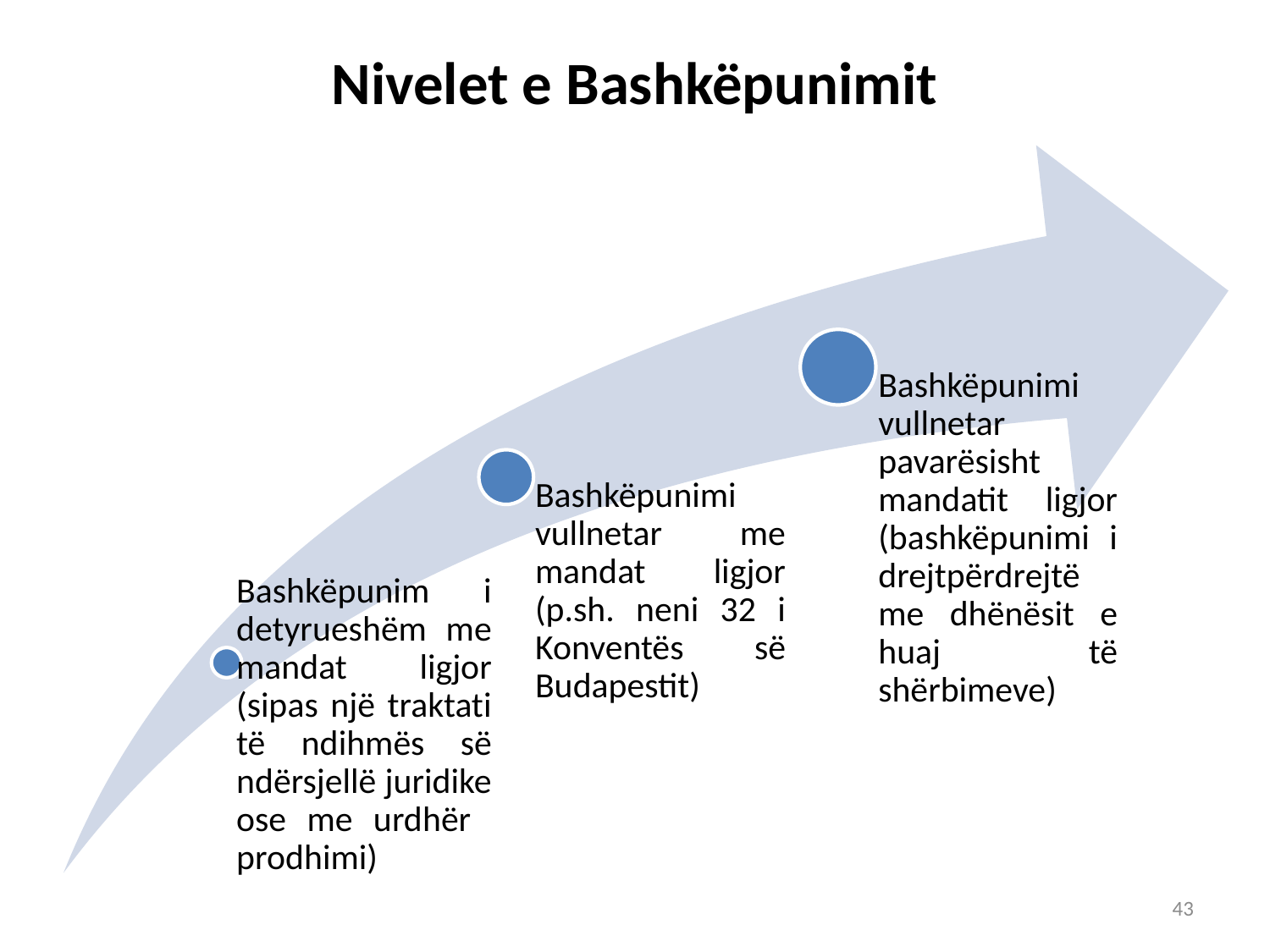

# Nivelet e Bashkëpunimit
Bashkëpunim i detyrueshëm me mandat ligjor (sipas një traktati të ndihmës së ndërsjellë juridike ose me urdhër  prodhimi)
Bashkëpunimi vullnetar me mandat ligjor (p.sh. neni 32 i Konventës së Budapestit)
Bashkëpunimi vullnetar pavarësisht mandatit ligjor (bashkëpunimi i drejtpërdrejtë me dhënësit e huaj të shërbimeve)
43